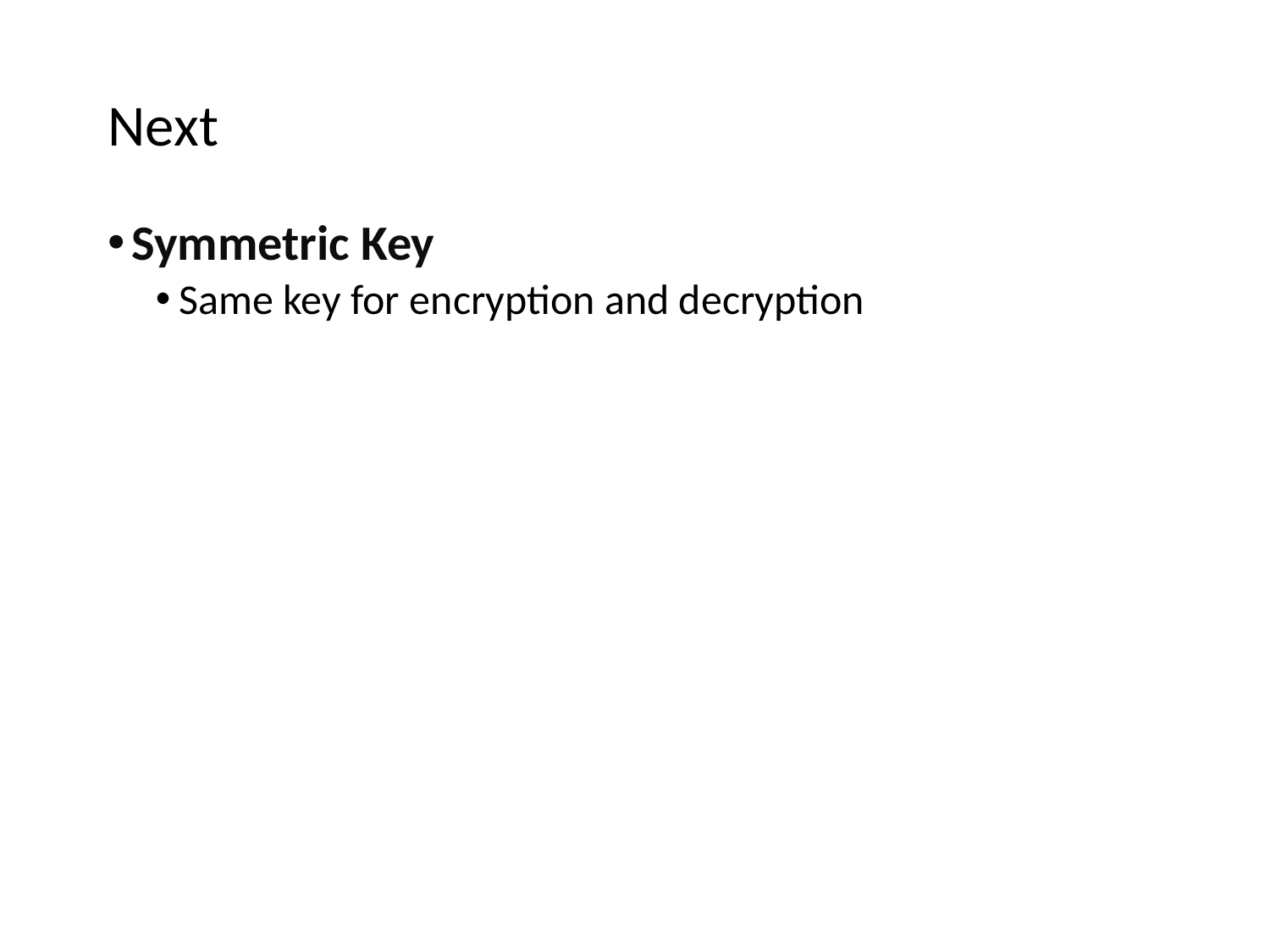

# Next
Symmetric Key
Same key for encryption and decryption